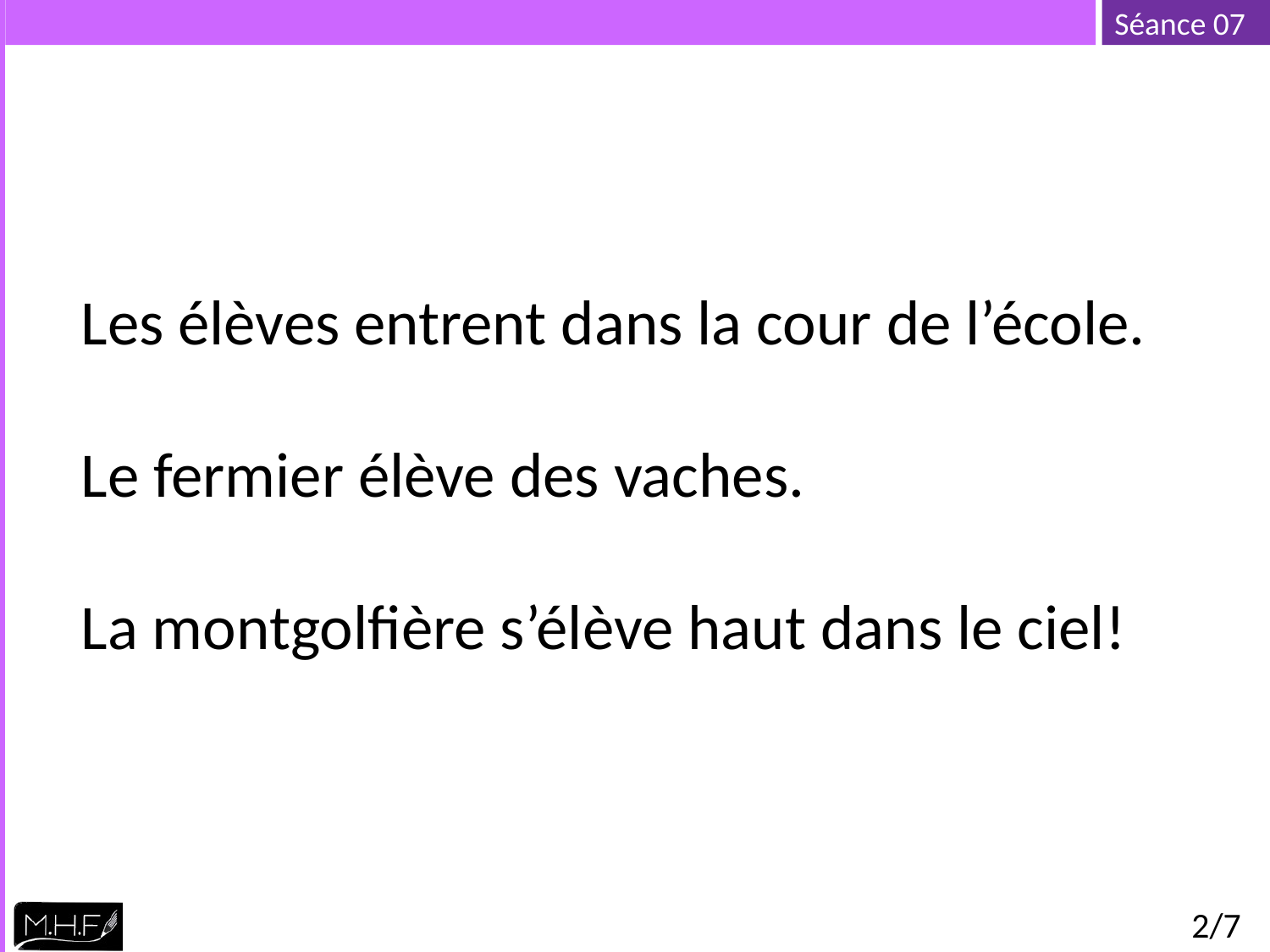

Les élèves entrent dans la cour de l’école.

Le fermier élève des vaches.

La montgolfière s’élève haut dans le ciel!
2/7